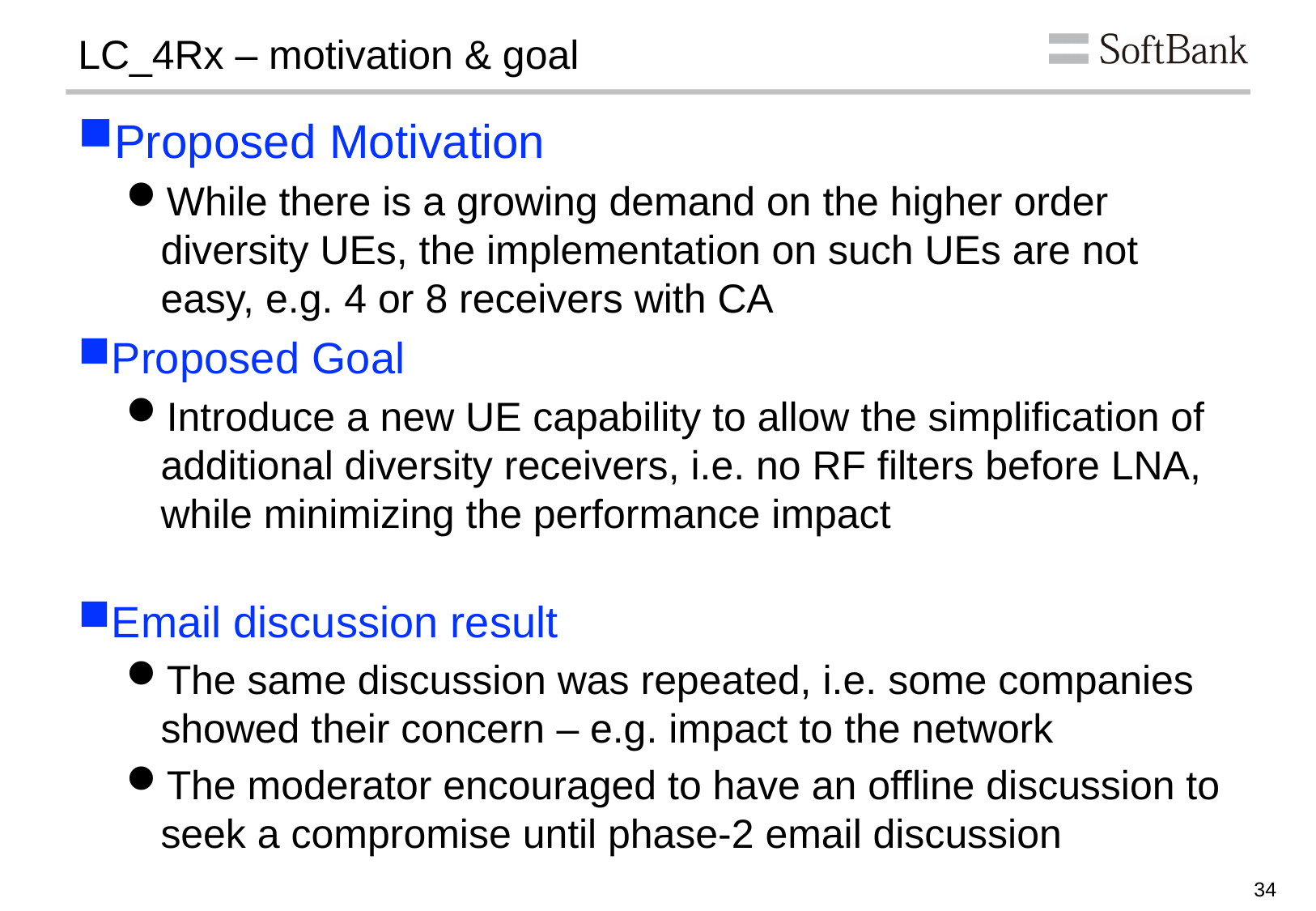

# LC_4Rx – motivation & goal
Proposed Motivation
While there is a growing demand on the higher order diversity UEs, the implementation on such UEs are not easy, e.g. 4 or 8 receivers with CA
Proposed Goal
Introduce a new UE capability to allow the simplification of additional diversity receivers, i.e. no RF filters before LNA, while minimizing the performance impact

Email discussion result
The same discussion was repeated, i.e. some companies showed their concern – e.g. impact to the network
The moderator encouraged to have an offline discussion to seek a compromise until phase-2 email discussion